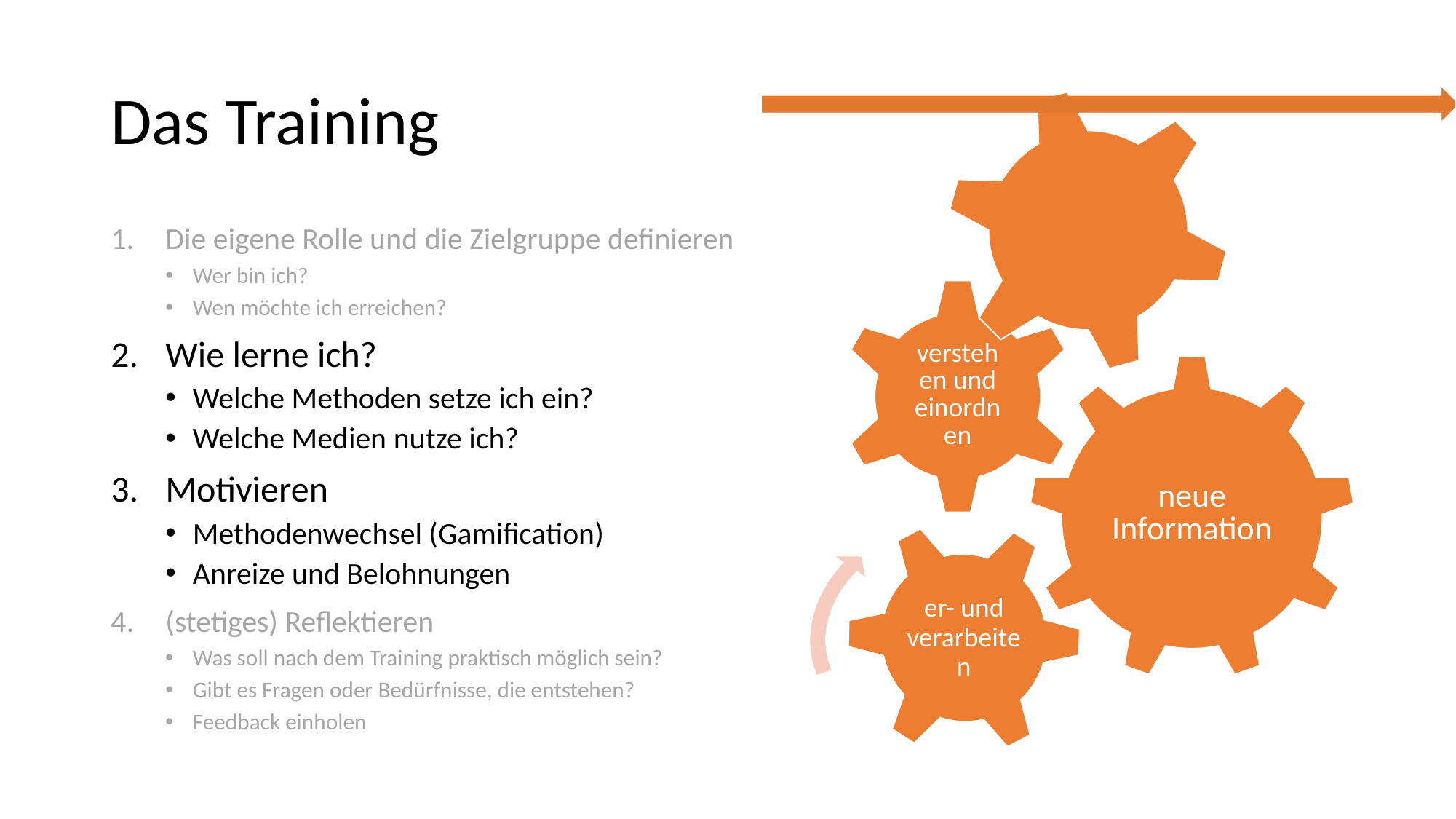

# Das Training
neue Information
verstehen und einordnen
verknüpfen und erinnern
Die eigene Rolle und die Zielgruppe definieren
Wer bin ich?
Wen möchte ich erreichen?
Wie lerne ich?
Welche Methoden setze ich ein?
Welche Medien nutze ich?
Motivieren
Methodenwechsel (Gamification)
Anreize und Belohnungen
(stetiges) Reflektieren
Was soll nach dem Training praktisch möglich sein?
Gibt es Fragen oder Bedürfnisse, die entstehen?
Feedback einholen

er- und verarbeiten